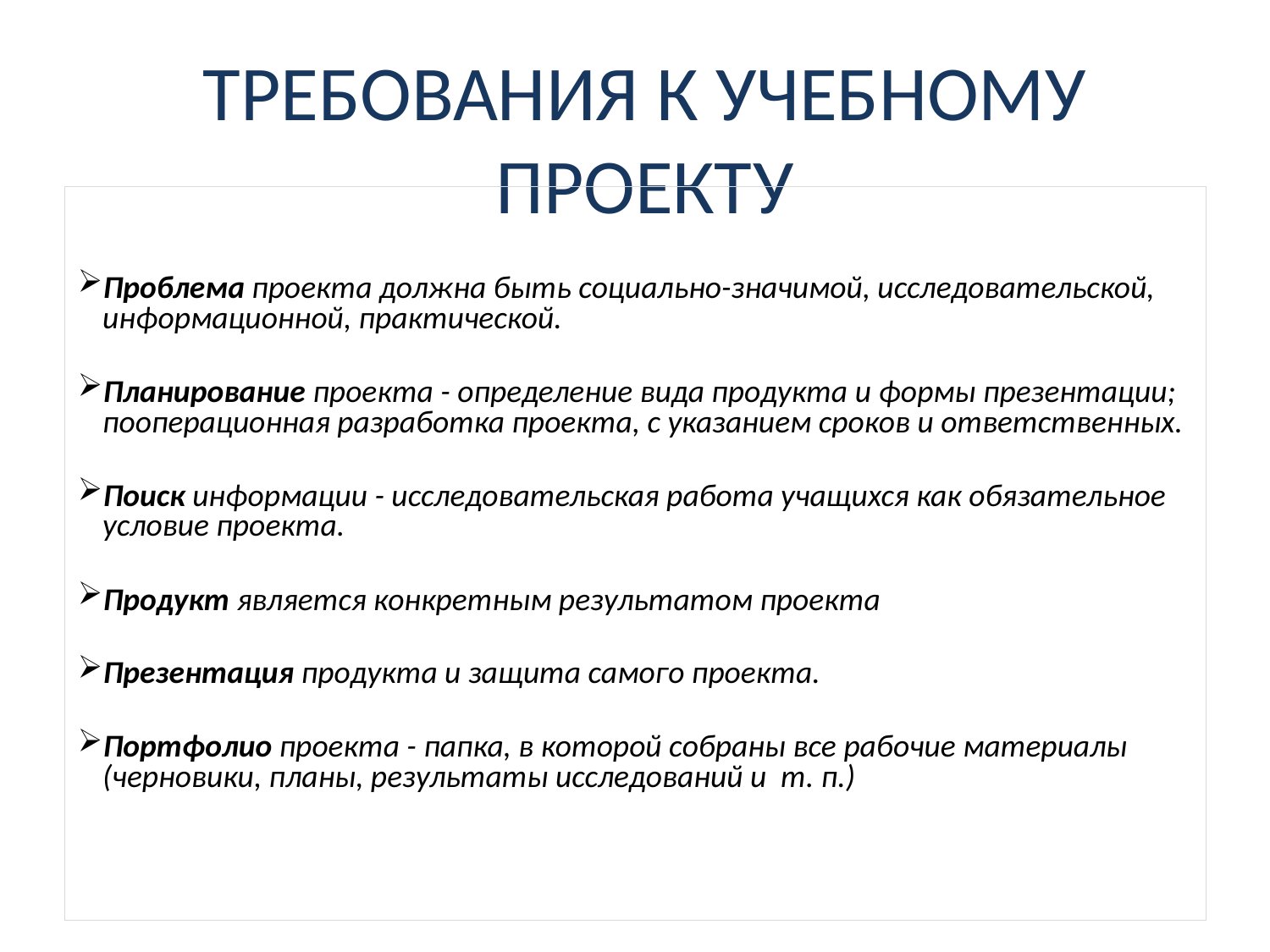

# Требования к учебному проекту

Проблема проекта должна быть социально-значимой, исследовательской, информационной, практической.

Планирование проекта - определение вида продукта и формы презентации; пооперационная разработка проекта, с указанием сроков и ответственных.

Поиск информации - исследовательская работа учащихся как обязательное условие проекта.

Продукт является конкретным результатом проекта

Презентация продукта и защита самого проекта.

Портфолио проекта - папка, в которой собраны все рабочие материалы (черновики, планы, результаты исследований и  т. п.)